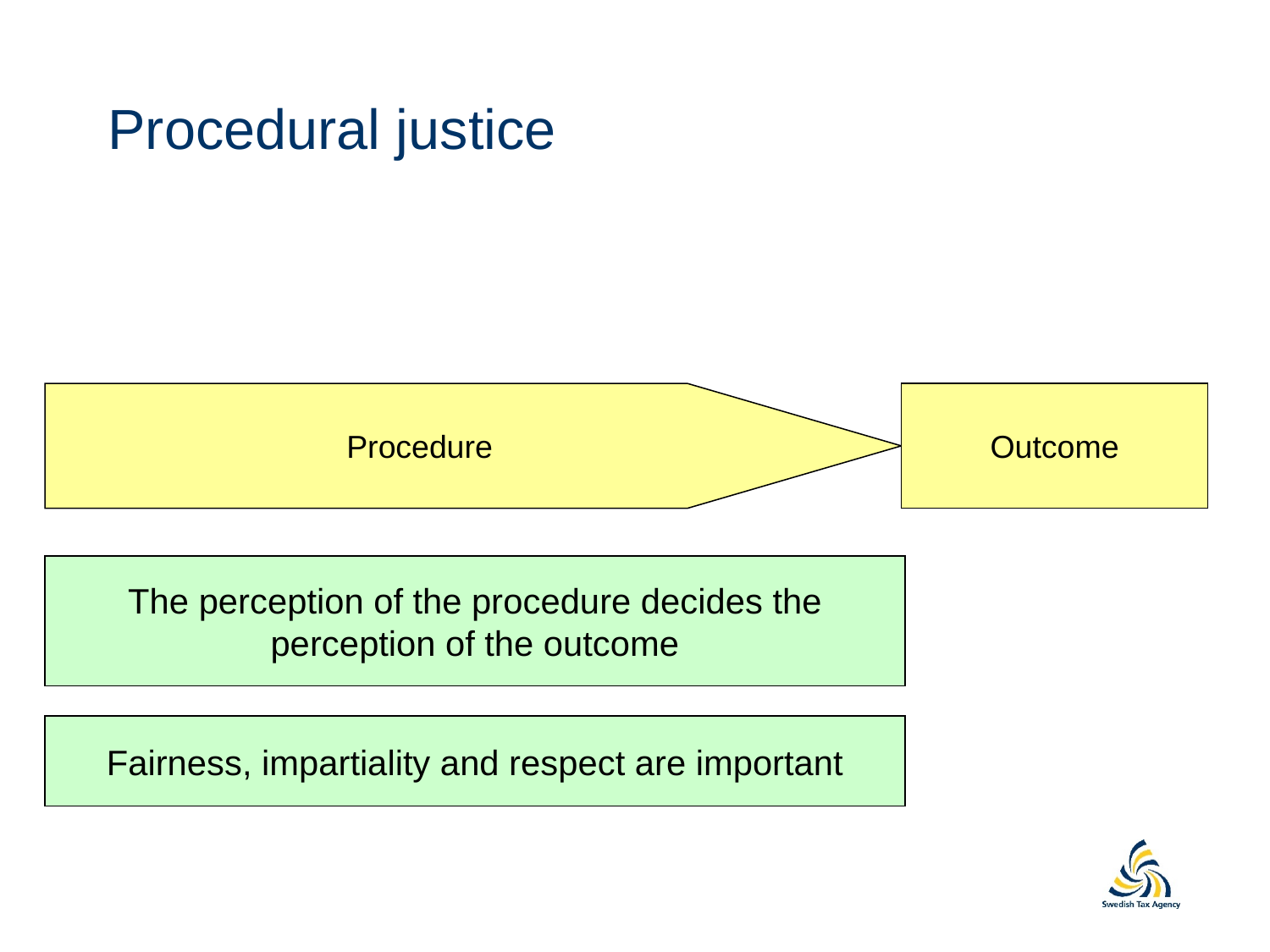

# Procedural justice
Procedure
Outcome
The perception of the procedure decides the
perception of the outcome
Fairness, impartiality and respect are important